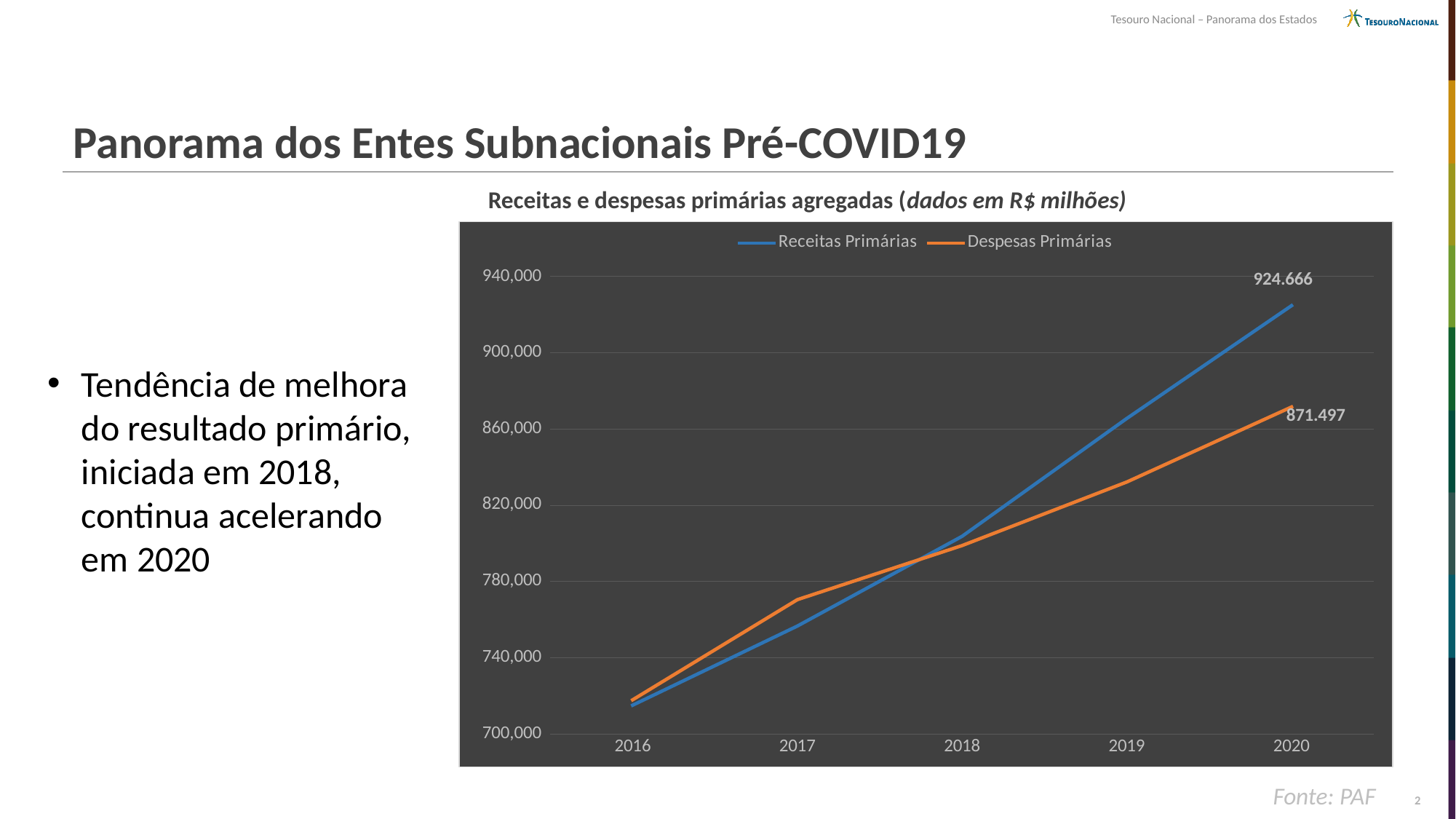

Tesouro Nacional – Panorama dos Estados
# Panorama dos Entes Subnacionais Pré-COVID19
Receitas e despesas primárias agregadas (dados em R$ milhões)

### Chart

| Category | Receitas Primárias | Despesas Primárias |
|---|---|---|
| 2016 | 714957.0 | 717784.0 |
| 2017 | 756516.0 | 770363.0 |
| 2018 | 803601.0 | 798756.0 |
| 2019 | 865478.0 | 832127.0 |
| 2020 | 924666.0 | 871497.0 |
Tendência de melhora do resultado primário, iniciada em 2018, continua acelerando em 2020
Fonte: PAF
2